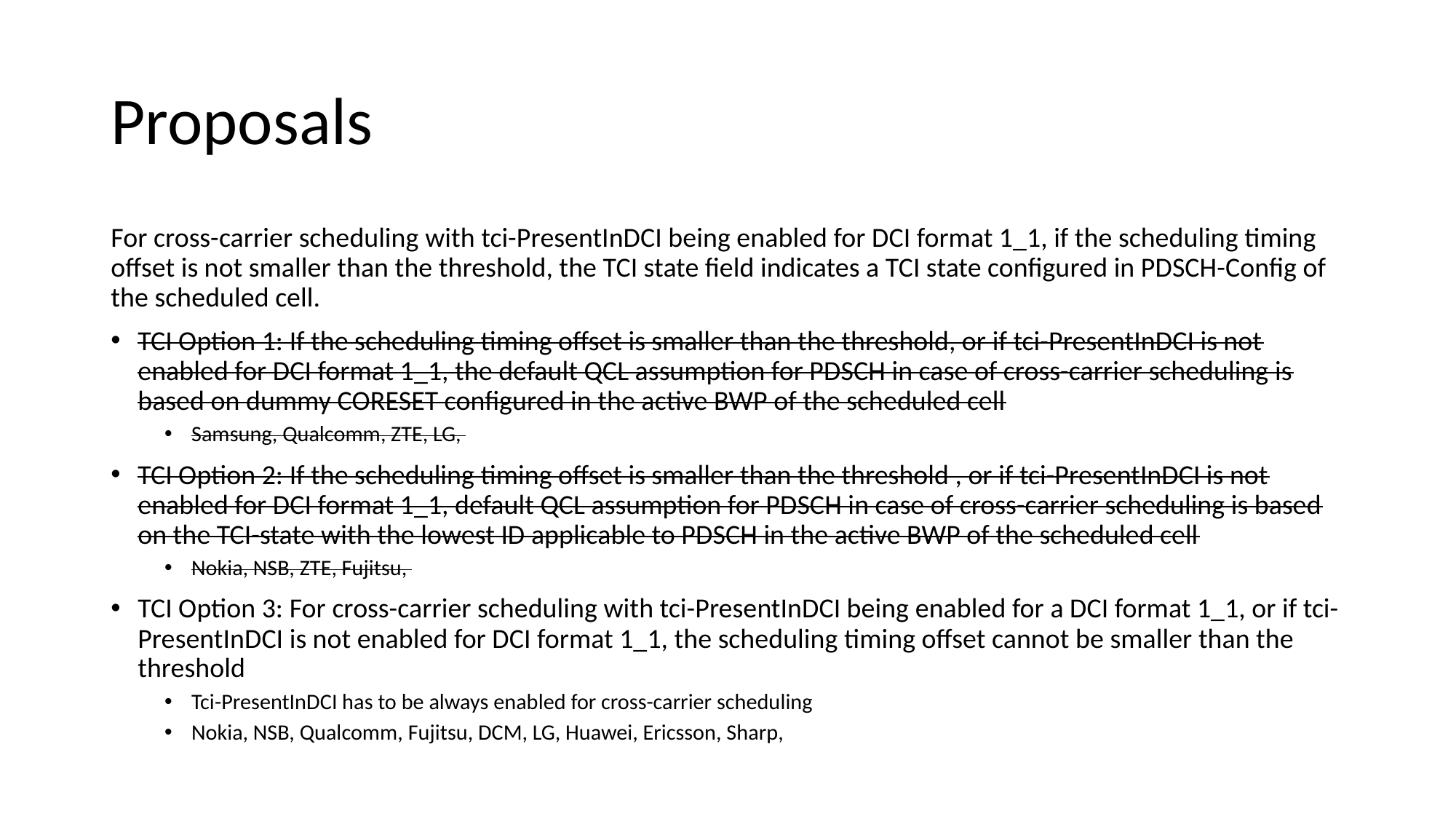

# Proposals
For cross-carrier scheduling with tci-PresentInDCI being enabled for DCI format 1_1, if the scheduling timing offset is not smaller than the threshold, the TCI state field indicates a TCI state configured in PDSCH-Config of the scheduled cell.
TCI Option 1: If the scheduling timing offset is smaller than the threshold, or if tci-PresentInDCI is not enabled for DCI format 1_1, the default QCL assumption for PDSCH in case of cross-carrier scheduling is based on dummy CORESET configured in the active BWP of the scheduled cell
Samsung, Qualcomm, ZTE, LG,
TCI Option 2: If the scheduling timing offset is smaller than the threshold , or if tci-PresentInDCI is not enabled for DCI format 1_1, default QCL assumption for PDSCH in case of cross-carrier scheduling is based on the TCI-state with the lowest ID applicable to PDSCH in the active BWP of the scheduled cell
Nokia, NSB, ZTE, Fujitsu,
TCI Option 3: For cross-carrier scheduling with tci-PresentInDCI being enabled for a DCI format 1_1, or if tci-PresentInDCI is not enabled for DCI format 1_1, the scheduling timing offset cannot be smaller than the threshold
Tci-PresentInDCI has to be always enabled for cross-carrier scheduling
Nokia, NSB, Qualcomm, Fujitsu, DCM, LG, Huawei, Ericsson, Sharp,